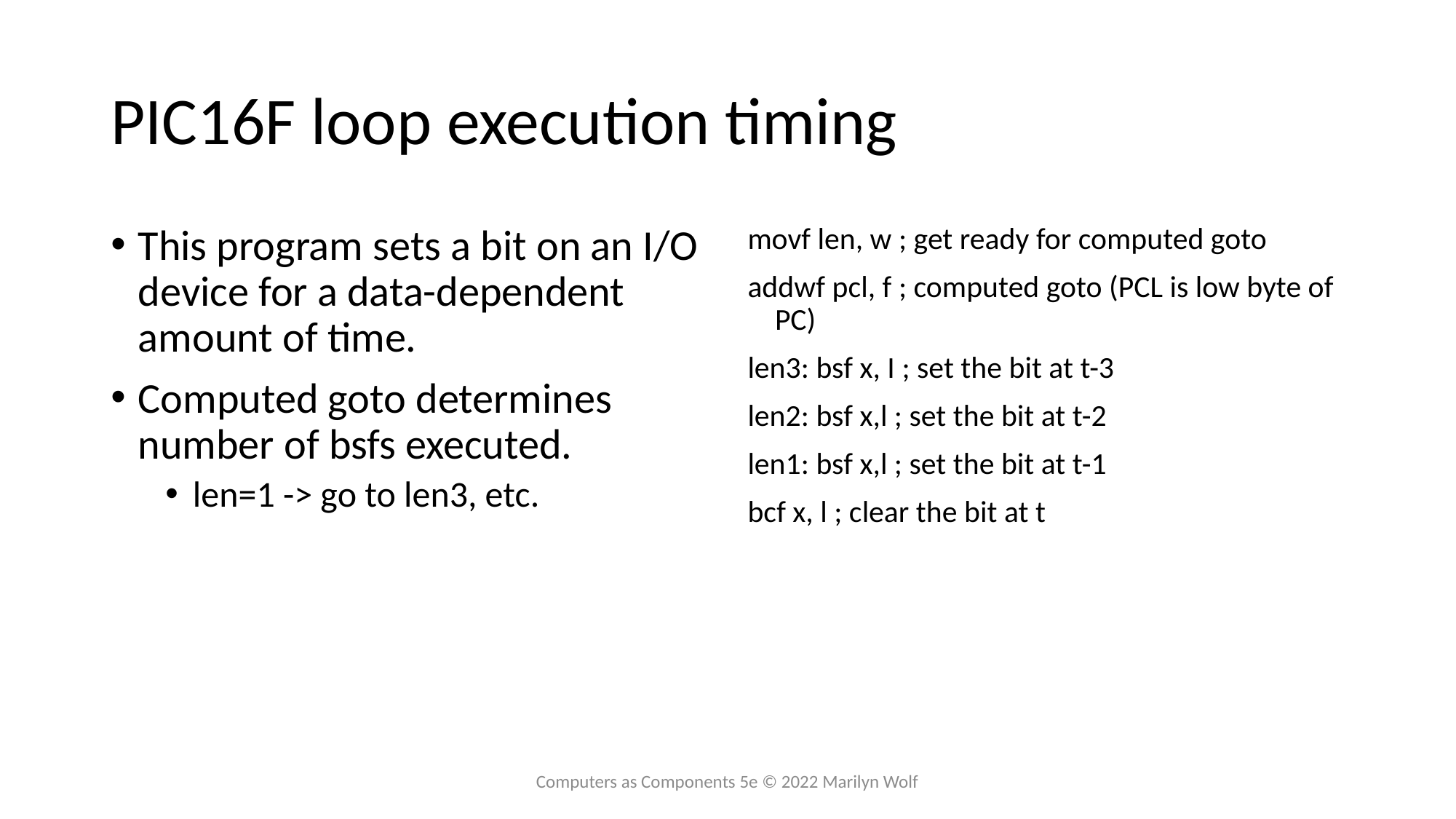

# PIC16F loop execution timing
This program sets a bit on an I/O device for a data-dependent amount of time.
Computed goto determines number of bsfs executed.
len=1 -> go to len3, etc.
movf len, w ; get ready for computed goto
addwf pcl, f ; computed goto (PCL is low byte of PC)
len3: bsf x, I ; set the bit at t-3
len2: bsf x,l ; set the bit at t-2
len1: bsf x,l ; set the bit at t-1
bcf x, l ; clear the bit at t
Computers as Components 5e © 2022 Marilyn Wolf